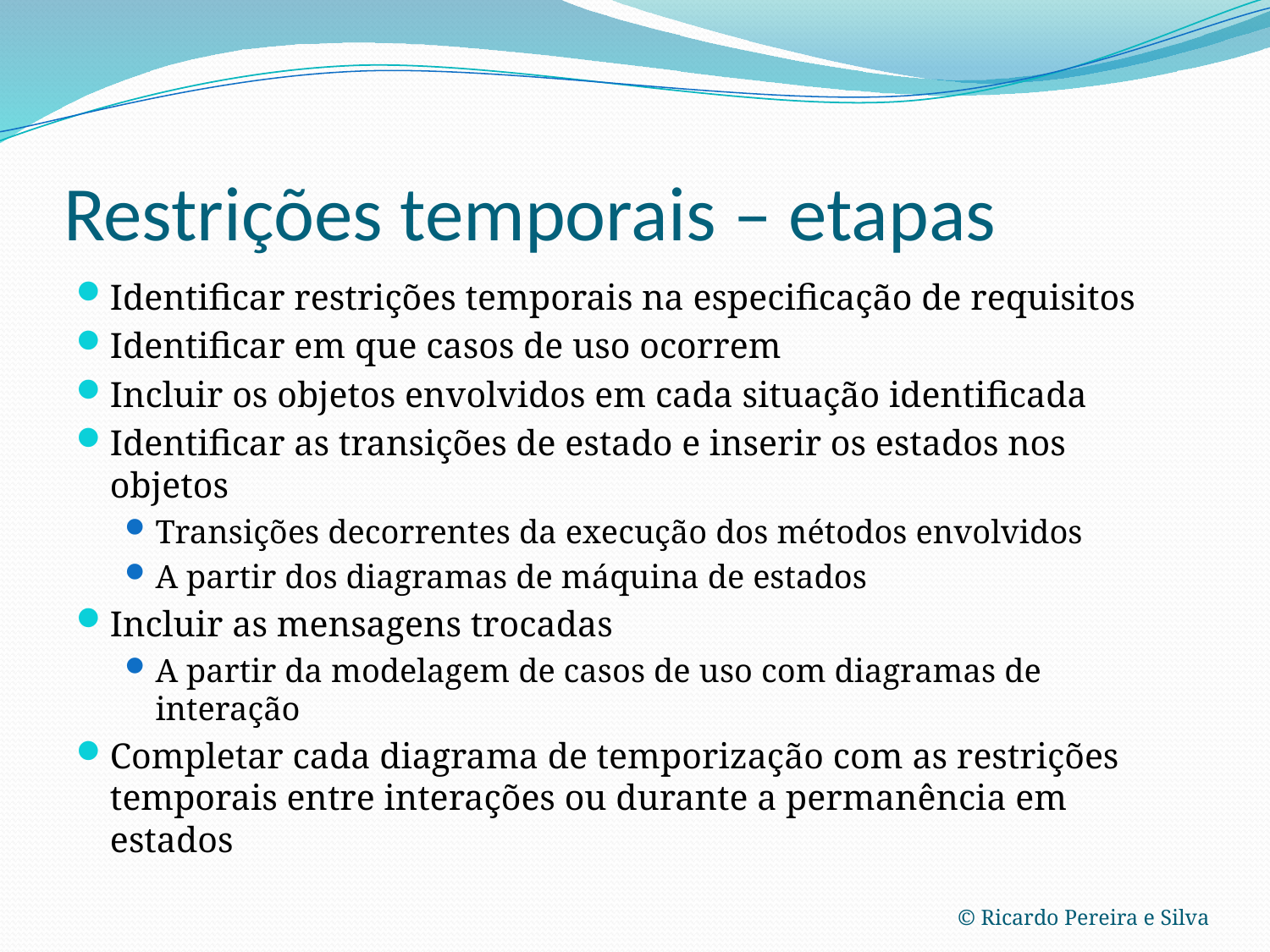

# Restrições temporais – etapas
Identificar restrições temporais na especificação de requisitos
Identificar em que casos de uso ocorrem
Incluir os objetos envolvidos em cada situação identificada
Identificar as transições de estado e inserir os estados nos objetos
Transições decorrentes da execução dos métodos envolvidos
A partir dos diagramas de máquina de estados
Incluir as mensagens trocadas
A partir da modelagem de casos de uso com diagramas de interação
Completar cada diagrama de temporização com as restrições temporais entre interações ou durante a permanência em estados
© Ricardo Pereira e Silva